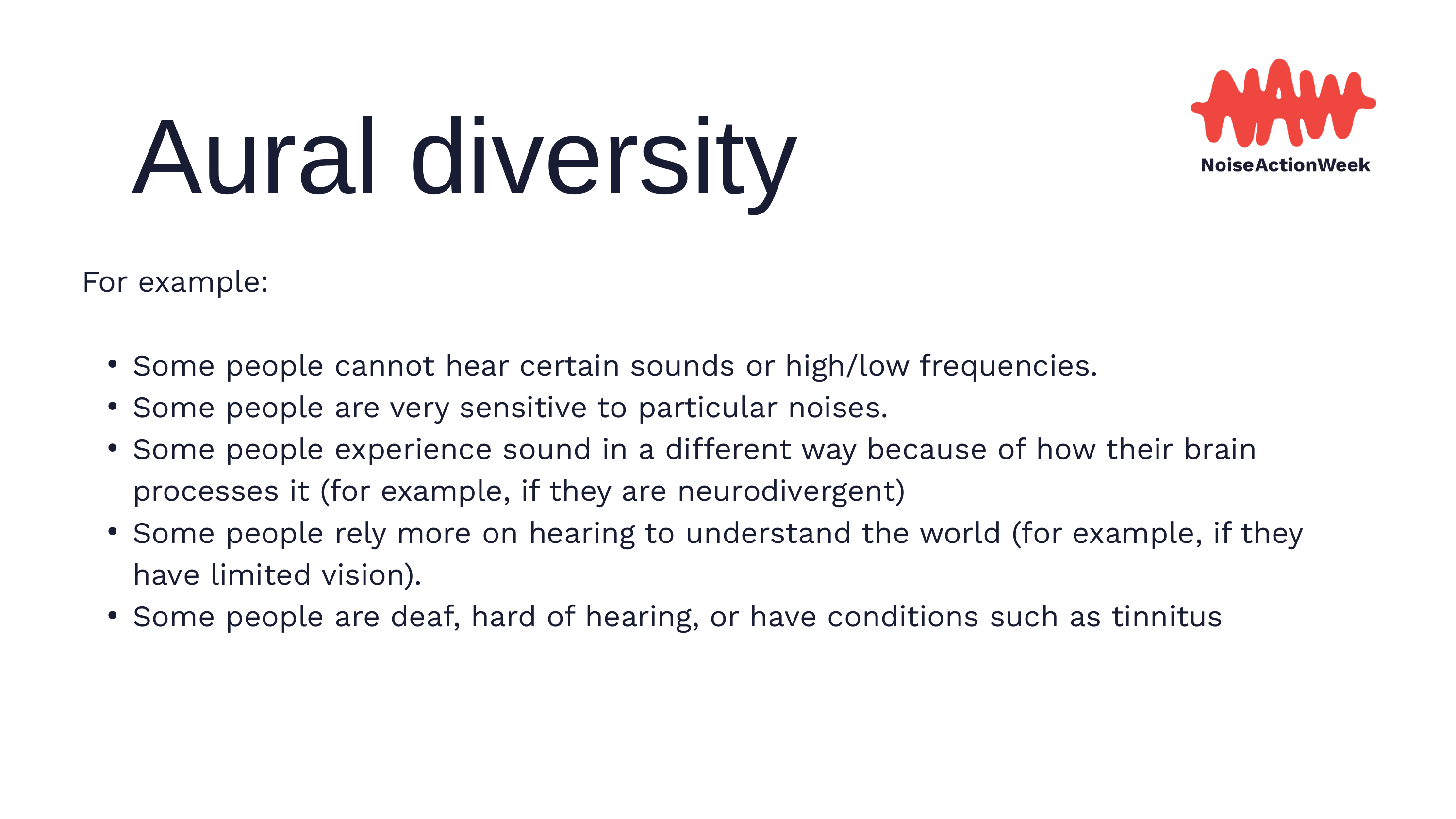

Aural diversity
For example:

Some people cannot hear certain sounds or high/low frequencies.
Some people are very sensitive to particular noises.
Some people experience sound in a different way because of how their brain processes it (for example, if they are neurodivergent)
Some people rely more on hearing to understand the world (for example, if they have limited vision).
Some people are deaf, hard of hearing, or have conditions such as tinnitus